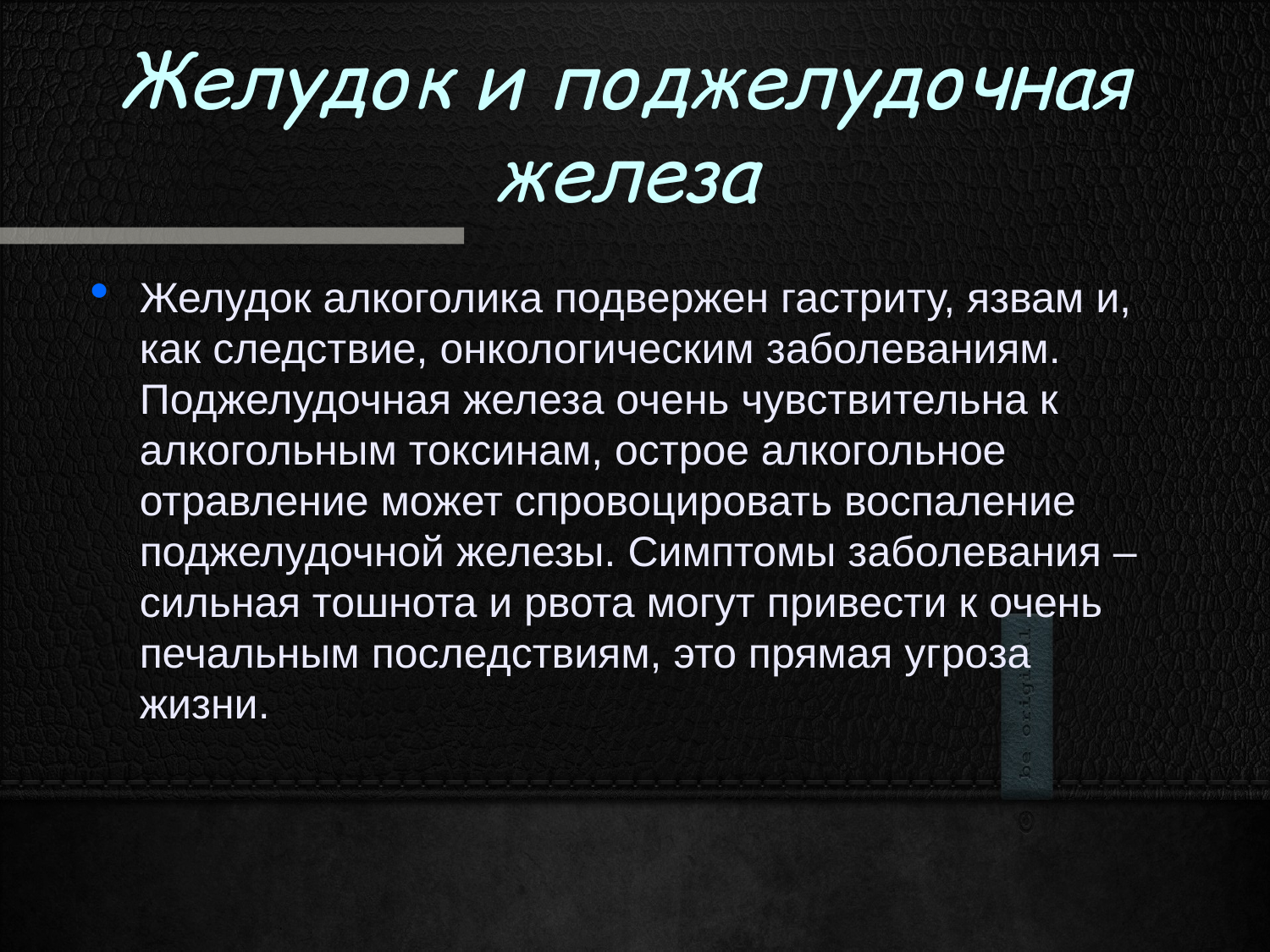

Желудок и поджелудочная железа
Желудок алкоголика подвержен гастриту, язвам и, как следствие, онкологическим заболеваниям. Поджелудочная железа очень чувствительна к алкогольным токсинам, острое алкогольное отравление может спровоцировать воспаление поджелудочной железы. Симптомы заболевания – сильная тошнота и рвота могут привести к очень печальным последствиям, это прямая угроза жизни.